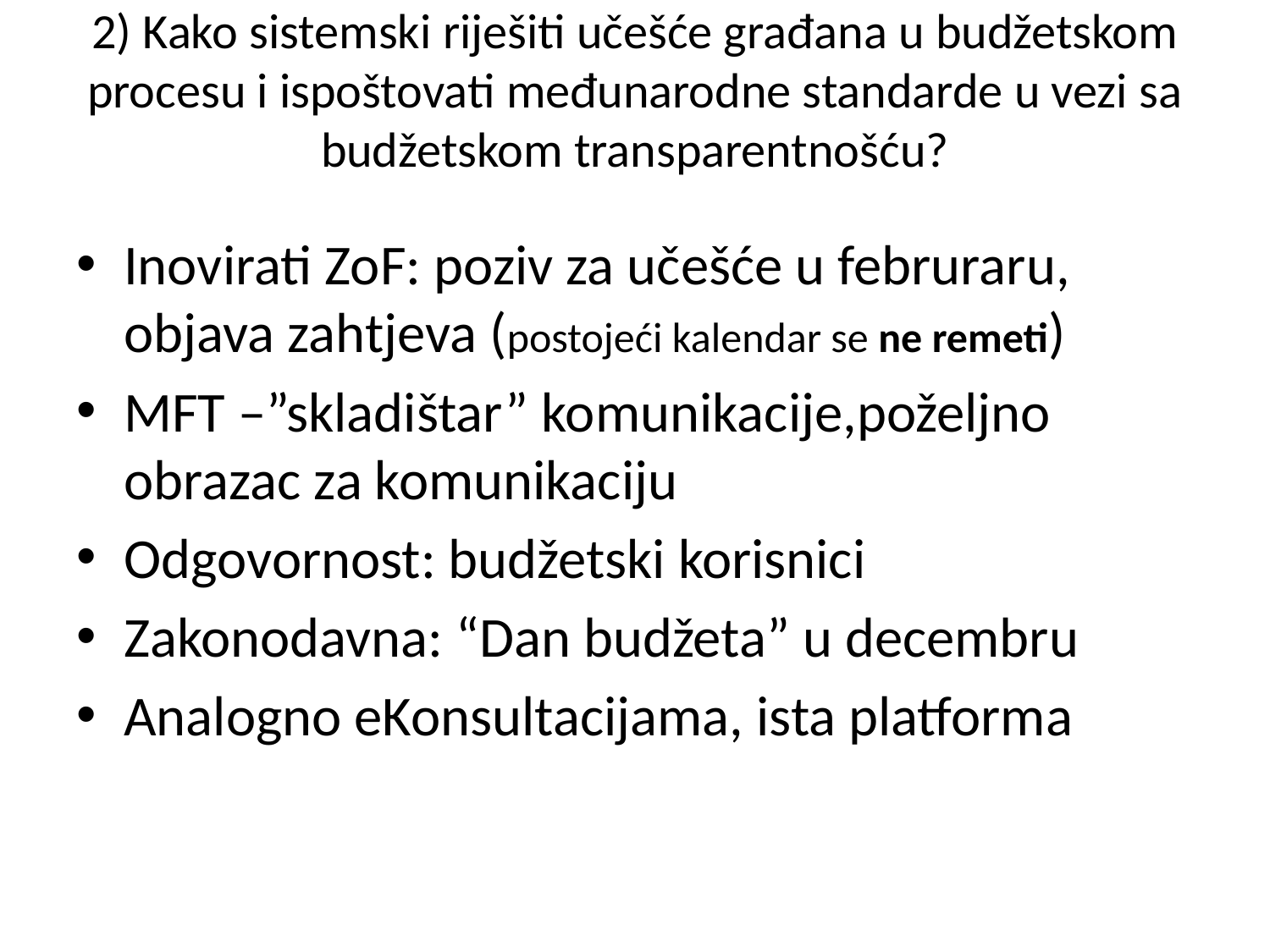

# 2) Kako sistemski riješiti učešće građana u budžetskom procesu i ispoštovati međunarodne standarde u vezi sa budžetskom transparentnošću?
Inovirati ZoF: poziv za učešće u februraru, objava zahtjeva (postojeći kalendar se ne remeti)
MFT –”skladištar” komunikacije,poželjno obrazac za komunikaciju
Odgovornost: budžetski korisnici
Zakonodavna: “Dan budžeta” u decembru
Analogno eKonsultacijama, ista platforma